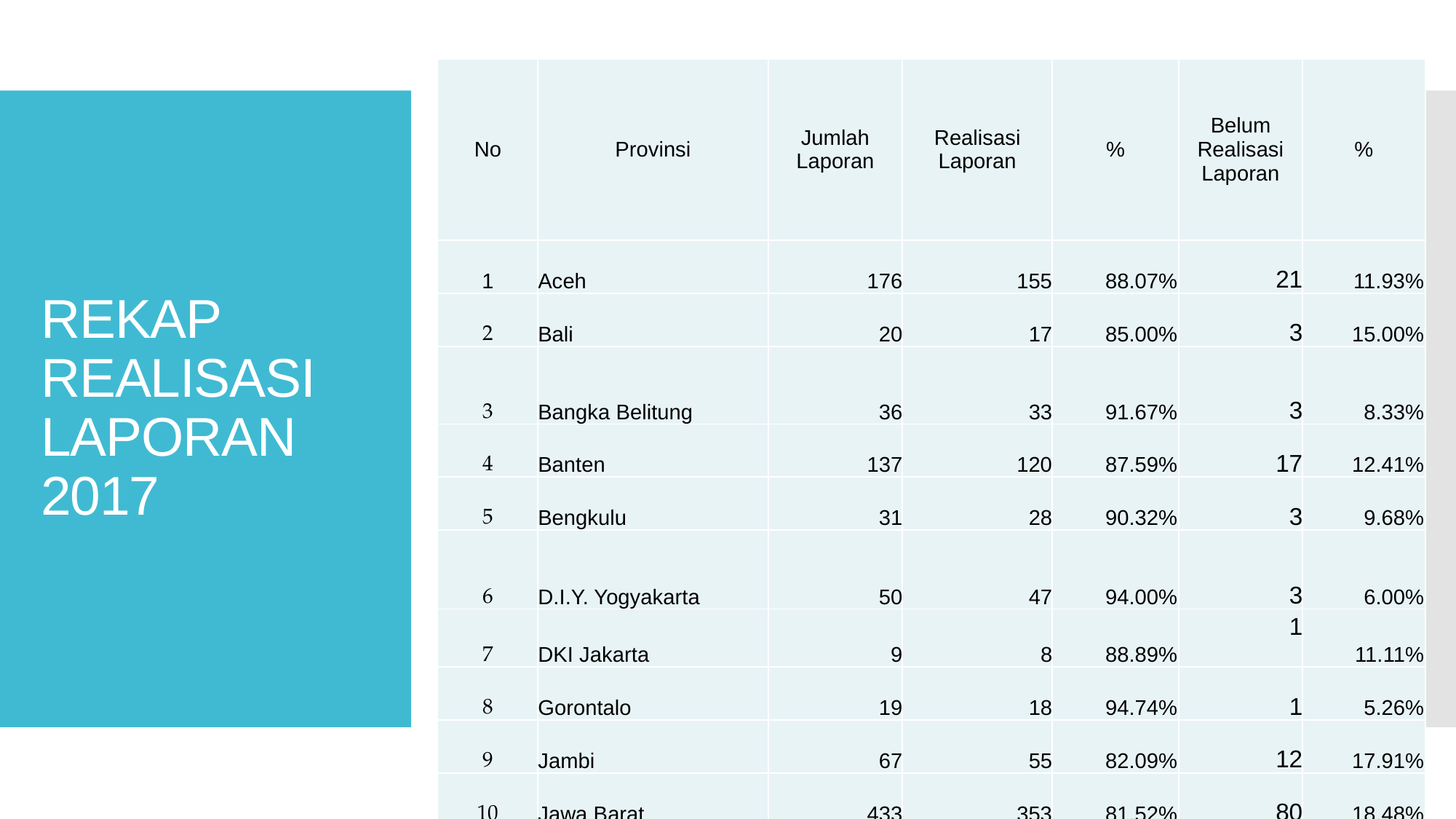

| No | Provinsi | Jumlah Laporan | Realisasi Laporan | % | Belum Realisasi Laporan | % |
| --- | --- | --- | --- | --- | --- | --- |
| 1 | Aceh | 176 | 155 | 88.07% | 21 | 11.93% |
| 2 | Bali | 20 | 17 | 85.00% | 3 | 15.00% |
| 3 | Bangka Belitung | 36 | 33 | 91.67% | 3 | 8.33% |
| 4 | Banten | 137 | 120 | 87.59% | 17 | 12.41% |
| 5 | Bengkulu | 31 | 28 | 90.32% | 3 | 9.68% |
| 6 | D.I.Y. Yogyakarta | 50 | 47 | 94.00% | 3 | 6.00% |
| 7 | DKI Jakarta | 9 | 8 | 88.89% | 1 | 11.11% |
| 8 | Gorontalo | 19 | 18 | 94.74% | 1 | 5.26% |
| 9 | Jambi | 67 | 55 | 82.09% | 12 | 17.91% |
| 10 | Jawa Barat | 433 | 353 | 81.52% | 80 | 18.48% |
| 11 | Jawa Tengah | 185 | 173 | 93.51% | 12 | 6.49% |
| 12 | Jawa Timur | 366 | 314 | 85.79% | 52 | 14.21% |
| 13 | Kalimantan Timur | 38 | 28 | 73.68% | 10 | 26.32% |
| 14 | Kalimantan Tengah | 32 | 23 | 71.88% | 9 | 28.13% |
| 15 | Kalimantan Barat | 51 | 39 | 76.47% | 12 | 23.53% |
| 16 | Kalimantan Selatan | 38 | 37 | 97.37% | 1 | 2.63% |
| 17 | Kalimantan Utara | 9 | 7 | 77.78% | 2 | 22.22% |
| 18 | Kepulauan Riau | 25 | 21 | 84.00% | 4 | 16.00% |
| 19 | Lampung | 162 | 138 | 85.19% | 24 | 14.81% |
| 20 | Maluku | 56 | 28 | 50.00% | 28 | 50.00% |
| 21 | Maluku Utara | 46 | 31 | 67.39% | 15 | 32.61% |
# REKAP REALISASI LAPORAN 2017